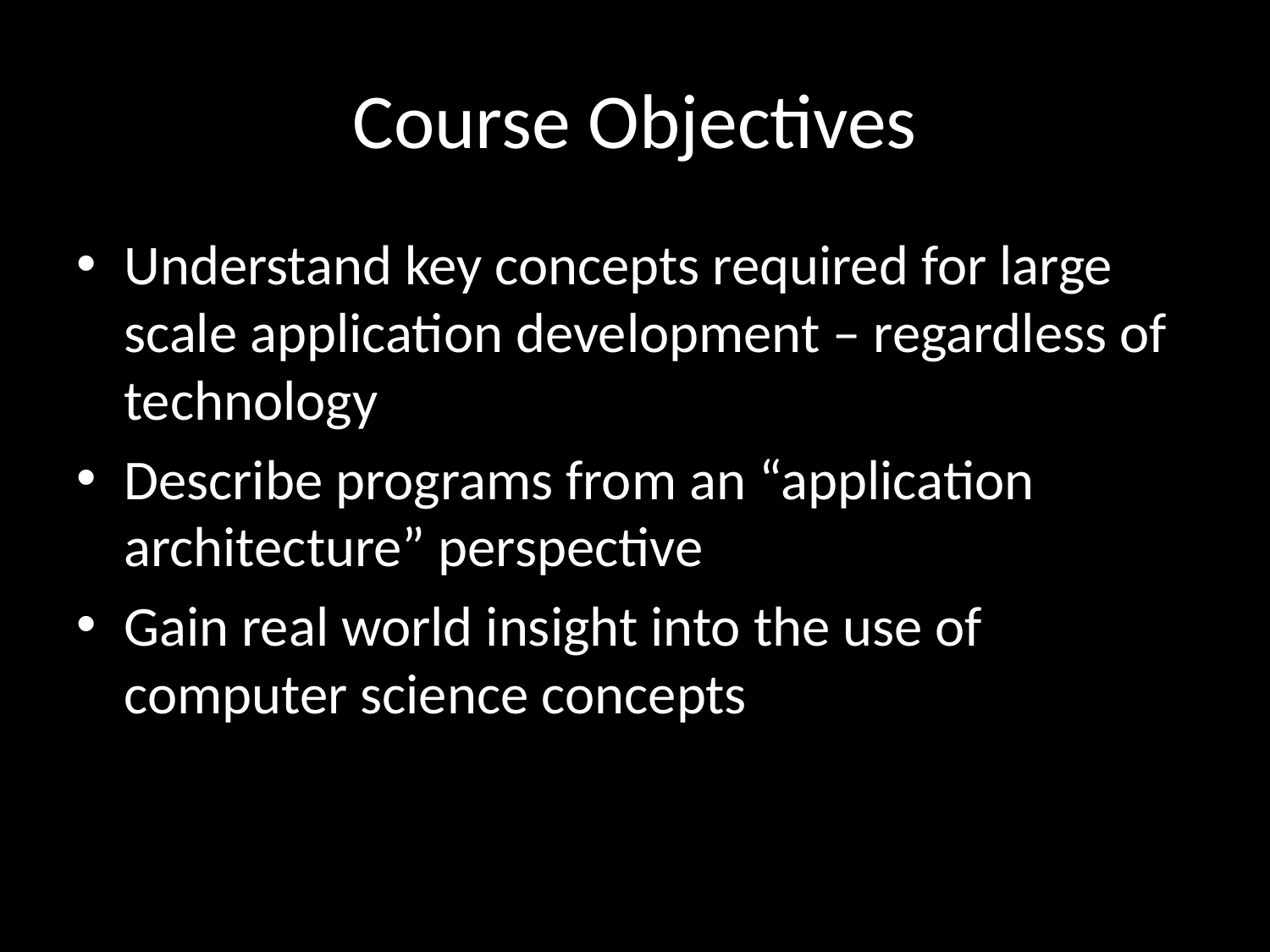

# Course Objectives
Understand key concepts required for large scale application development – regardless of technology
Describe programs from an “application architecture” perspective
Gain real world insight into the use of computer science concepts